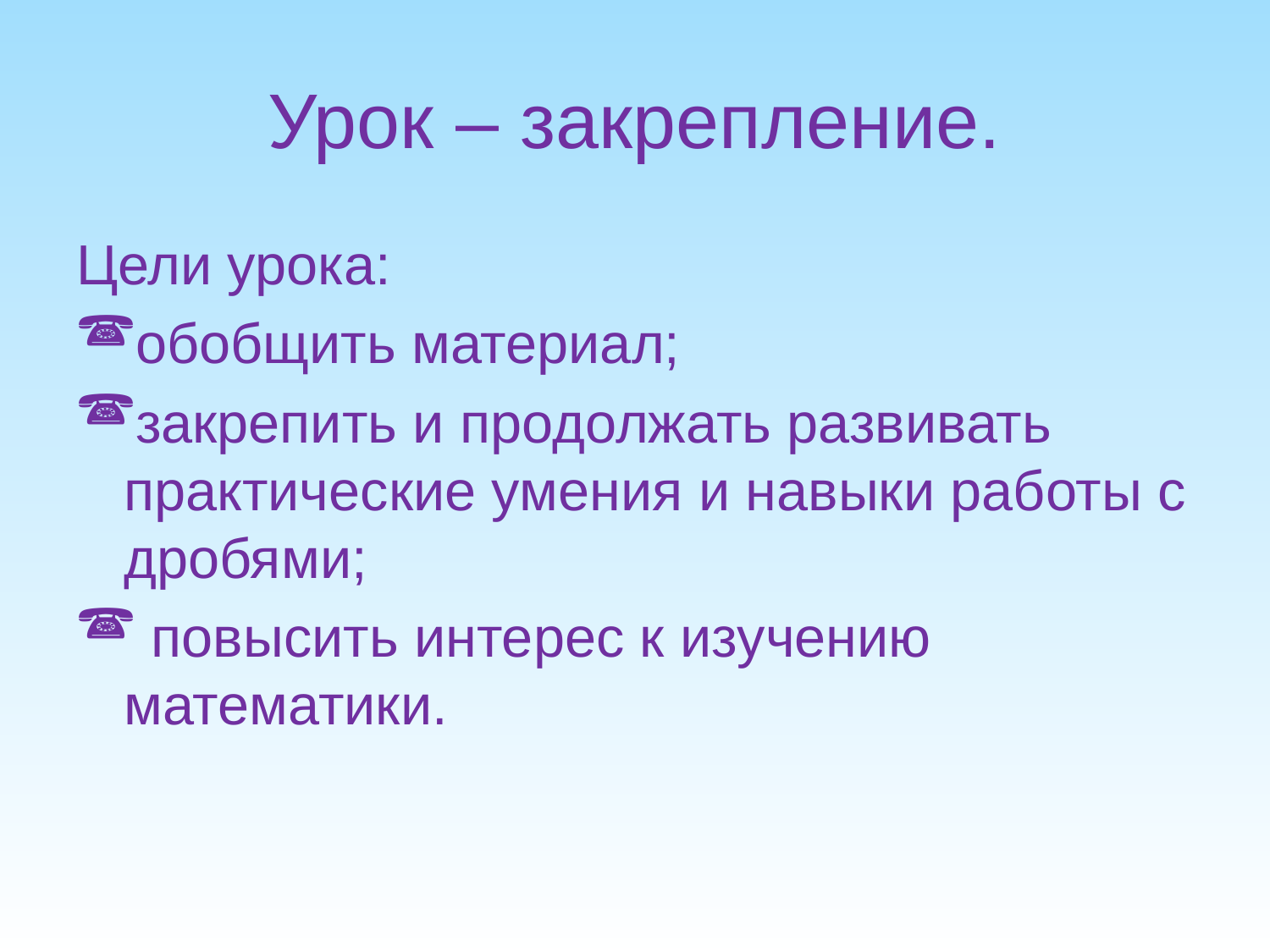

# Урок – закрепление.
Цели урока:
обобщить материал;
закрепить и продолжать развивать практические умения и навыки работы с дробями;
 повысить интерес к изучению математики.